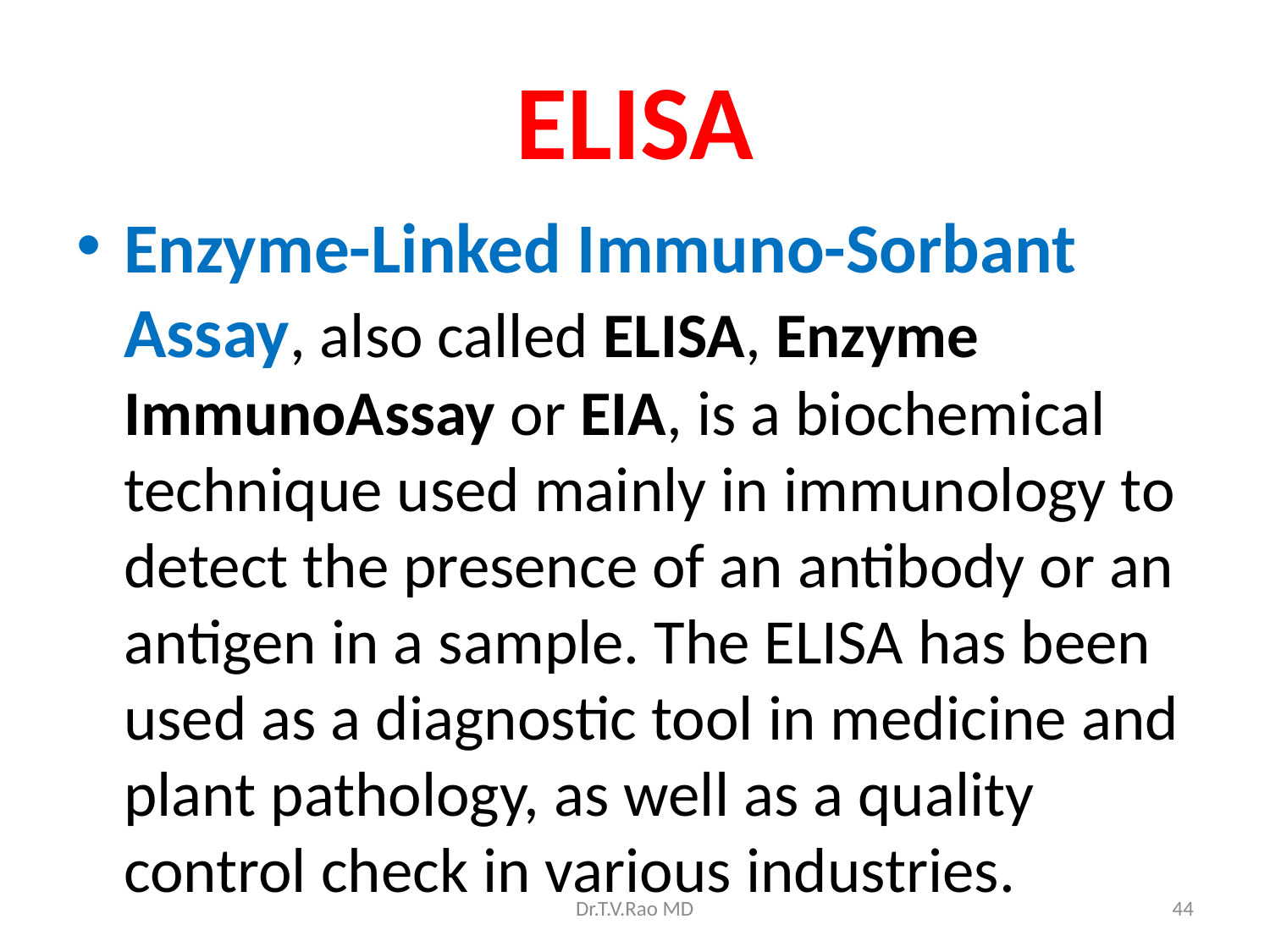

# ELISA
Enzyme-Linked Immuno-Sorbant Assay, also called ELISA, Enzyme ImmunoAssay or EIA, is a biochemical technique used mainly in immunology to detect the presence of an antibody or an antigen in a sample. The ELISA has been used as a diagnostic tool in medicine and plant pathology, as well as a quality control check in various industries.
Dr.T.V.Rao MD
44